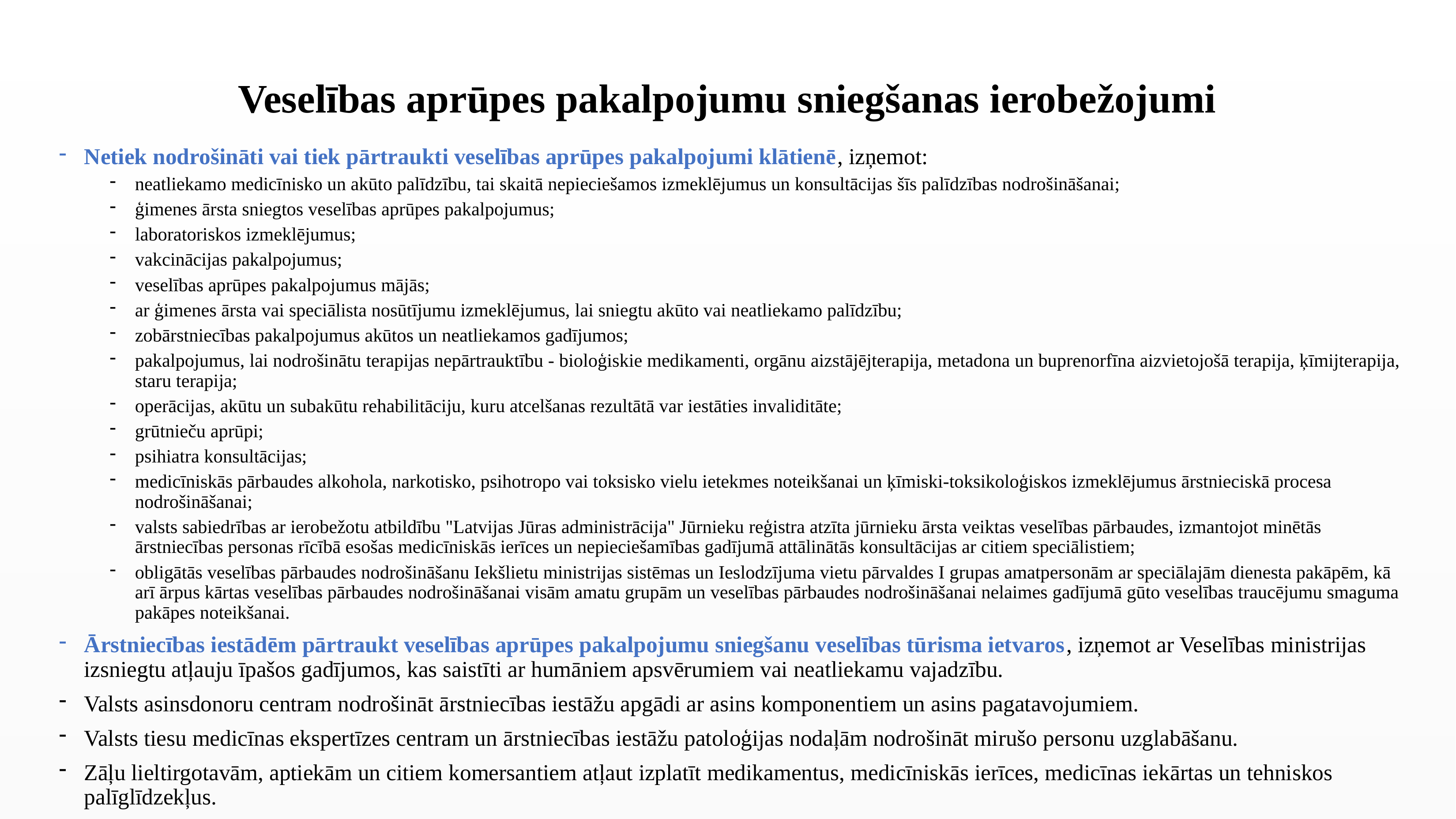

# Veselības aprūpes pakalpojumu sniegšanas ierobežojumi
Netiek nodrošināti vai tiek pārtraukti veselības aprūpes pakalpojumi klātienē, izņemot:
neatliekamo medicīnisko un akūto palīdzību, tai skaitā nepieciešamos izmeklējumus un konsultācijas šīs palīdzības nodrošināšanai;
ģimenes ārsta sniegtos veselības aprūpes pakalpojumus;
laboratoriskos izmeklējumus;
vakcinācijas pakalpojumus;
veselības aprūpes pakalpojumus mājās;
ar ģimenes ārsta vai speciālista nosūtījumu izmeklējumus, lai sniegtu akūto vai neatliekamo palīdzību;
zobārstniecības pakalpojumus akūtos un neatliekamos gadījumos;
pakalpojumus, lai nodrošinātu terapijas nepārtrauktību - bioloģiskie medikamenti, orgānu aizstājējterapija, metadona un buprenorfīna aizvietojošā terapija, ķīmijterapija, staru terapija;
operācijas, akūtu un subakūtu rehabilitāciju, kuru atcelšanas rezultātā var iestāties invaliditāte;
grūtnieču aprūpi;
psihiatra konsultācijas;
medicīniskās pārbaudes alkohola, narkotisko, psihotropo vai toksisko vielu ietekmes noteikšanai un ķīmiski-toksikoloģiskos izmeklējumus ārstnieciskā procesa nodrošināšanai;
valsts sabiedrības ar ierobežotu atbildību "Latvijas Jūras administrācija" Jūrnieku reģistra atzīta jūrnieku ārsta veiktas veselības pārbaudes, izmantojot minētās ārstniecības personas rīcībā esošas medicīniskās ierīces un nepieciešamības gadījumā attālinātās konsultācijas ar citiem speciālistiem;
obligātās veselības pārbaudes nodrošināšanu Iekšlietu ministrijas sistēmas un Ieslodzījuma vietu pārvaldes I grupas amatpersonām ar speciālajām dienesta pakāpēm, kā arī ārpus kārtas veselības pārbaudes nodrošināšanai visām amatu grupām un veselības pārbaudes nodrošināšanai nelaimes gadījumā gūto veselības traucējumu smaguma pakāpes noteikšanai.
Ārstniecības iestādēm pārtraukt veselības aprūpes pakalpojumu sniegšanu veselības tūrisma ietvaros, izņemot ar Veselības ministrijas izsniegtu atļauju īpašos gadījumos, kas saistīti ar humāniem apsvērumiem vai neatliekamu vajadzību.
Valsts asinsdonoru centram nodrošināt ārstniecības iestāžu apgādi ar asins komponentiem un asins pagatavojumiem.
Valsts tiesu medicīnas ekspertīzes centram un ārstniecības iestāžu patoloģijas nodaļām nodrošināt mirušo personu uzglabāšanu.
Zāļu lieltirgotavām, aptiekām un citiem komersantiem atļaut izplatīt medikamentus, medicīniskās ierīces, medicīnas iekārtas un tehniskos palīglīdzekļus.